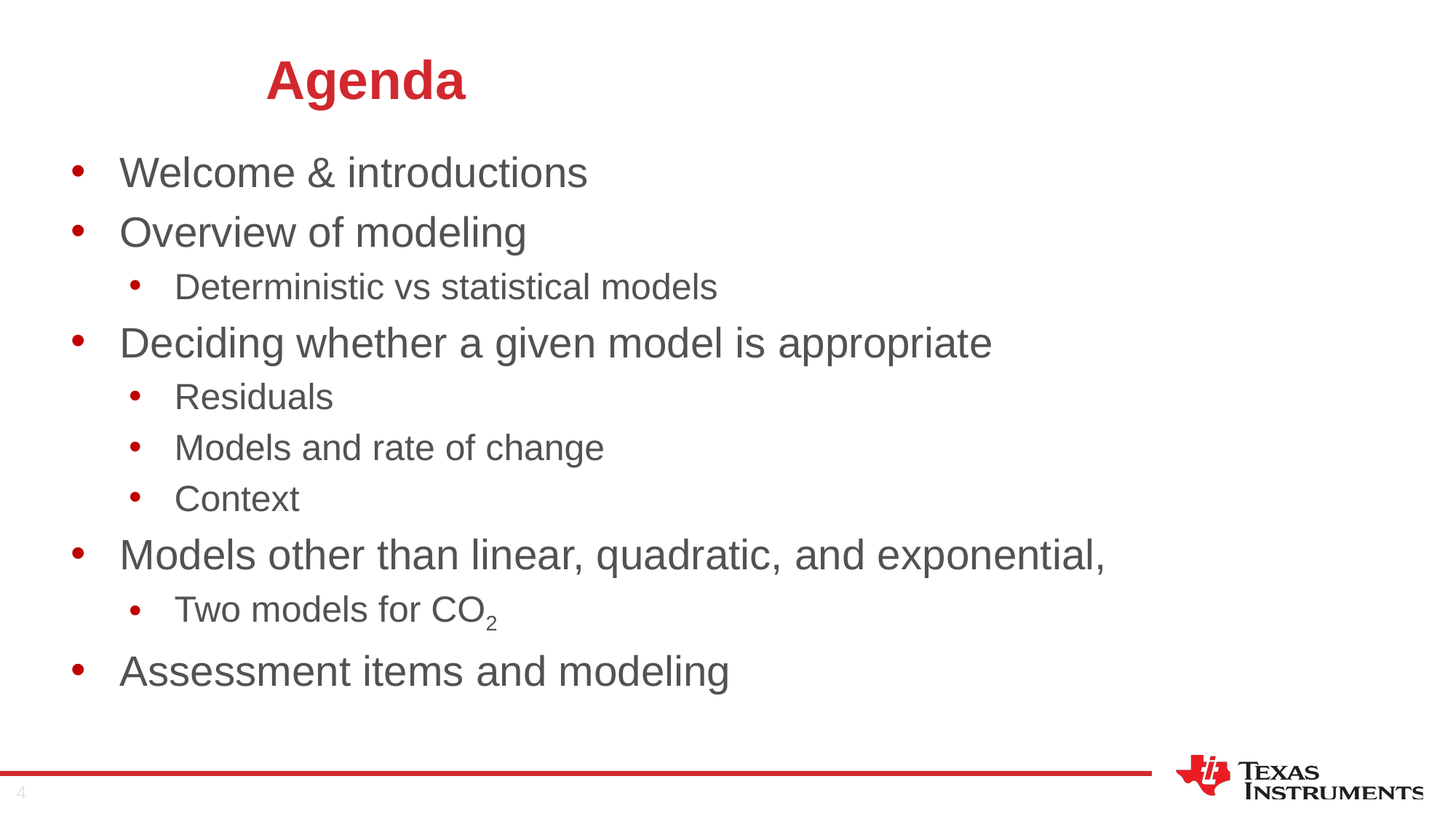

# Agenda
Welcome & introductions
Overview of modeling
Deterministic vs statistical models
Deciding whether a given model is appropriate
Residuals
Models and rate of change
Context
Models other than linear, quadratic, and exponential,
Two models for CO2
Assessment items and modeling